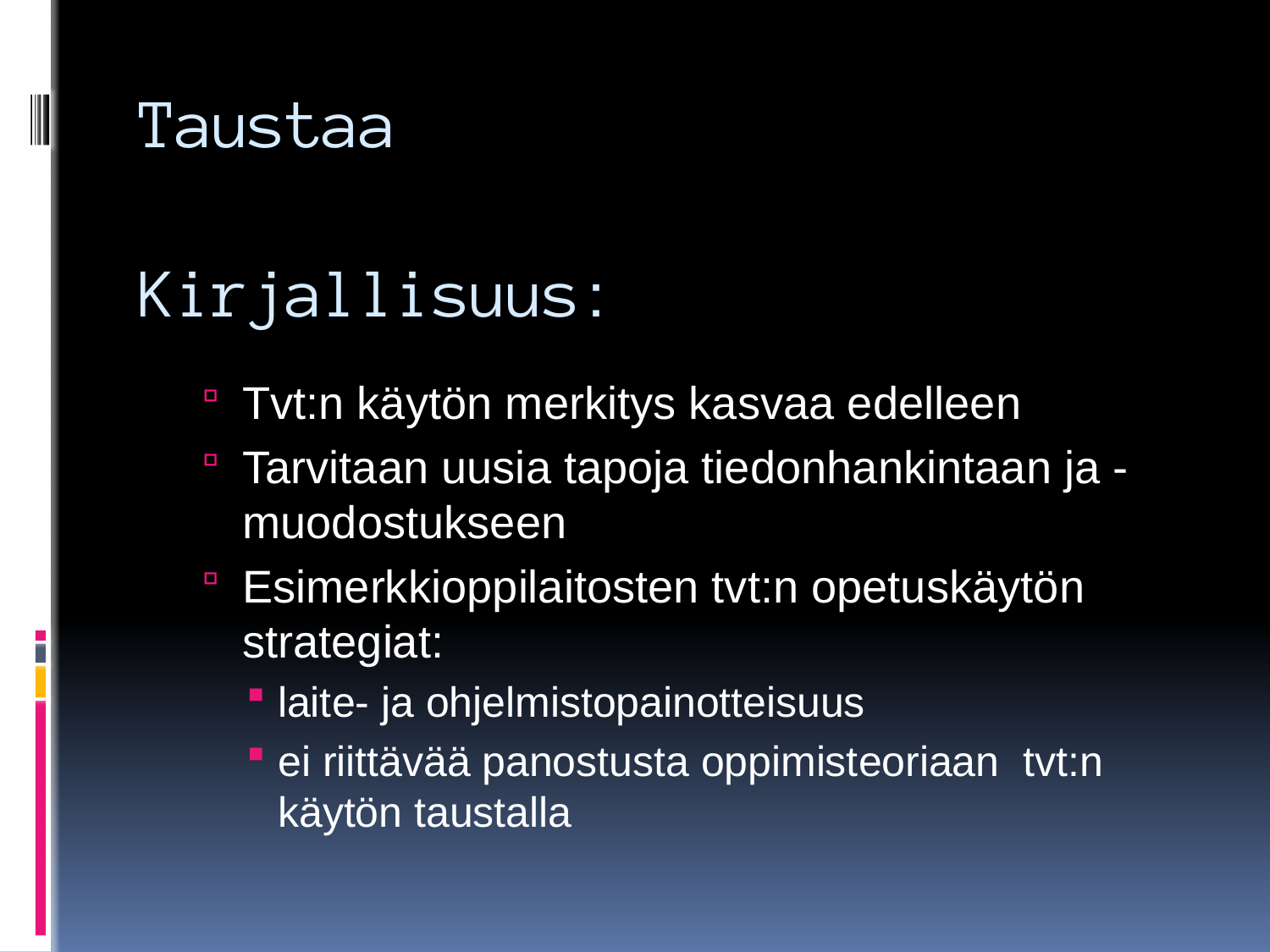

# Taustaa Kirjallisuus:
Tvt:n käytön merkitys kasvaa edelleen
Tarvitaan uusia tapoja tiedonhankintaan ja -muodostukseen
Esimerkkioppilaitosten tvt:n opetuskäytön strategiat:
laite- ja ohjelmistopainotteisuus
ei riittävää panostusta oppimisteoriaan  tvt:n käytön taustalla